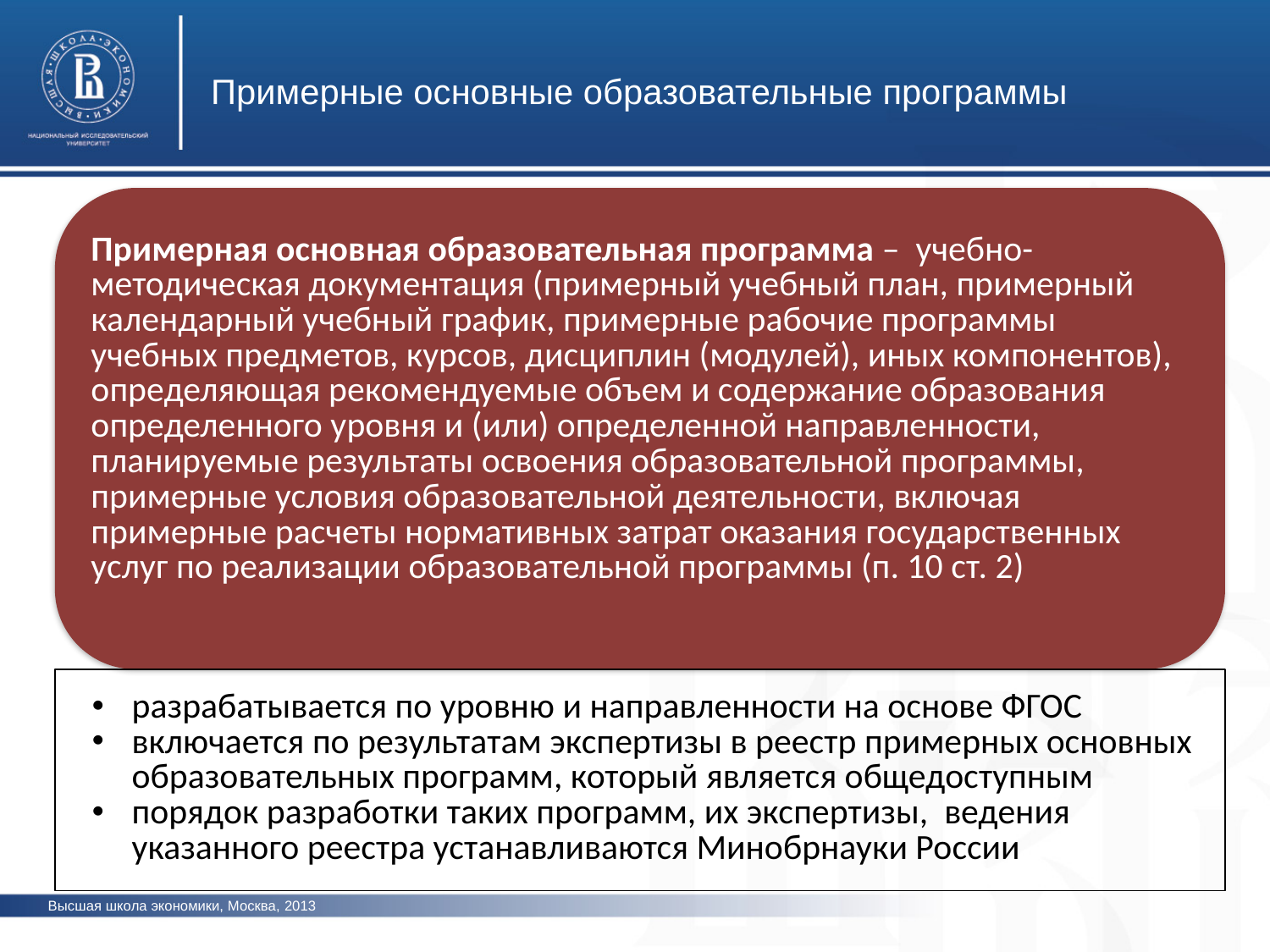

Примерные основные образовательные программы
разрабатывается по уровню и направленности на основе ФГОС
включается по результатам экспертизы в реестр примерных основных образовательных программ, который является общедоступным
порядок разработки таких программ, их экспертизы,  ведения указанного реестра устанавливаются Минобрнауки России
Примерная основная образовательная программа –  учебно-методическая документация (примерный учебный план, примерный календарный учебный график, примерные рабочие программы учебных предметов, курсов, дисциплин (модулей), иных компонентов), определяющая рекомендуемые объем и содержание образования определенного уровня и (или) определенной направленности, планируемые результаты освоения образовательной программы, примерные условия образовательной деятельности, включая примерные расчеты нормативных затрат оказания государственных услуг по реализации образовательной программы (п. 10 ст. 2)
Высшая школа экономики, Москва, 2013